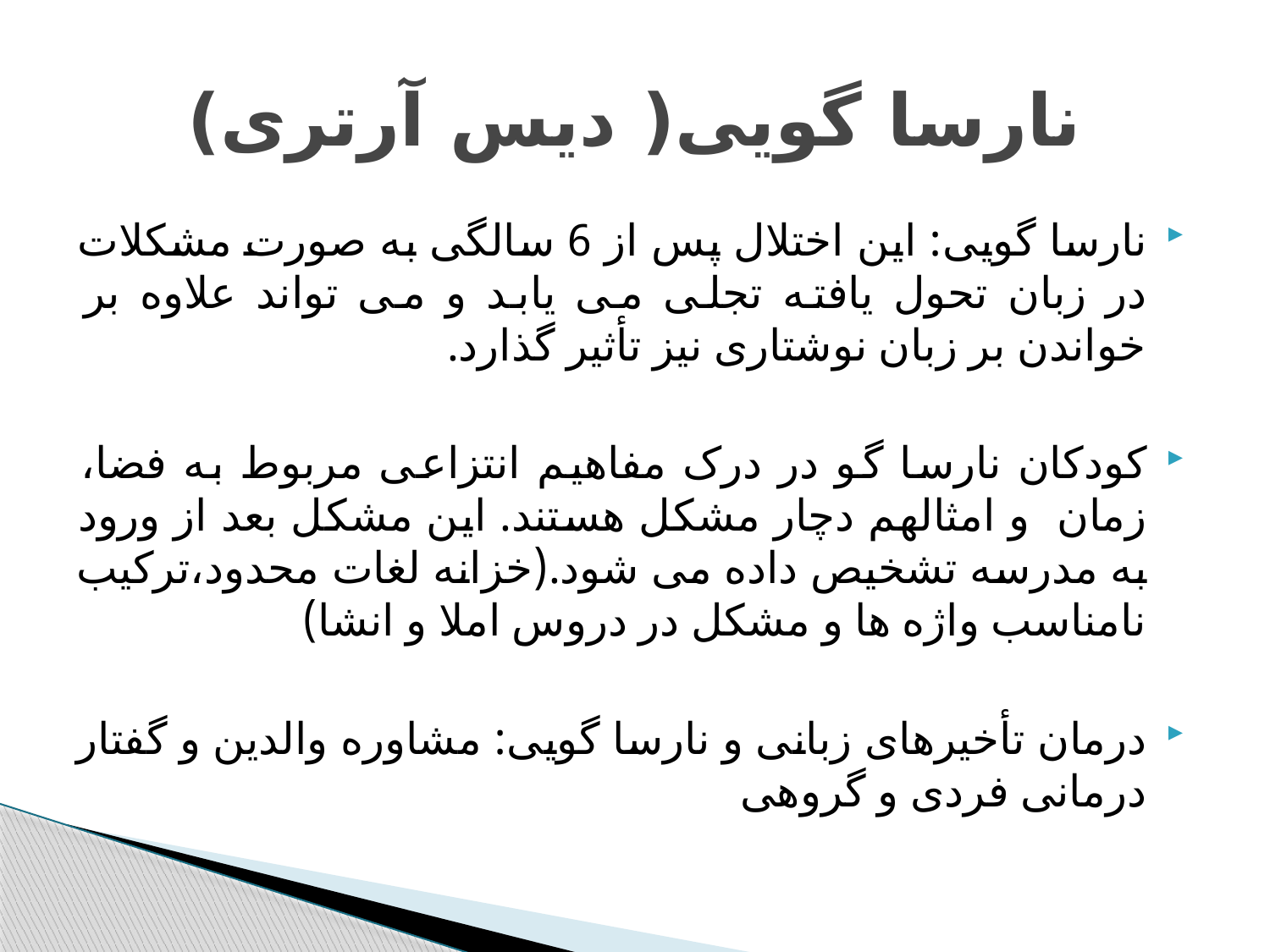

# نارسا گویی( دیس آرتری)
نارسا گویی: این اختلال پس از 6 سالگی به صورت مشکلات در زبان تحول یافته تجلی می یابد و می تواند علاوه بر خواندن بر زبان نوشتاری نیز تأثیر گذارد.

کودکان نارسا گو در درک مفاهیم انتزاعی مربوط به فضا، زمان  و امثالهم دچار مشکل هستند. این مشکل بعد از ورود به مدرسه تشخیص داده می شود.(خزانه لغات محدود،ترکیب نامناسب واژه ها و مشکل در دروس املا و انشا)

درمان تأخیرهای زبانی و نارسا گویی: مشاوره والدین و گفتار درمانی فردی و گروهی